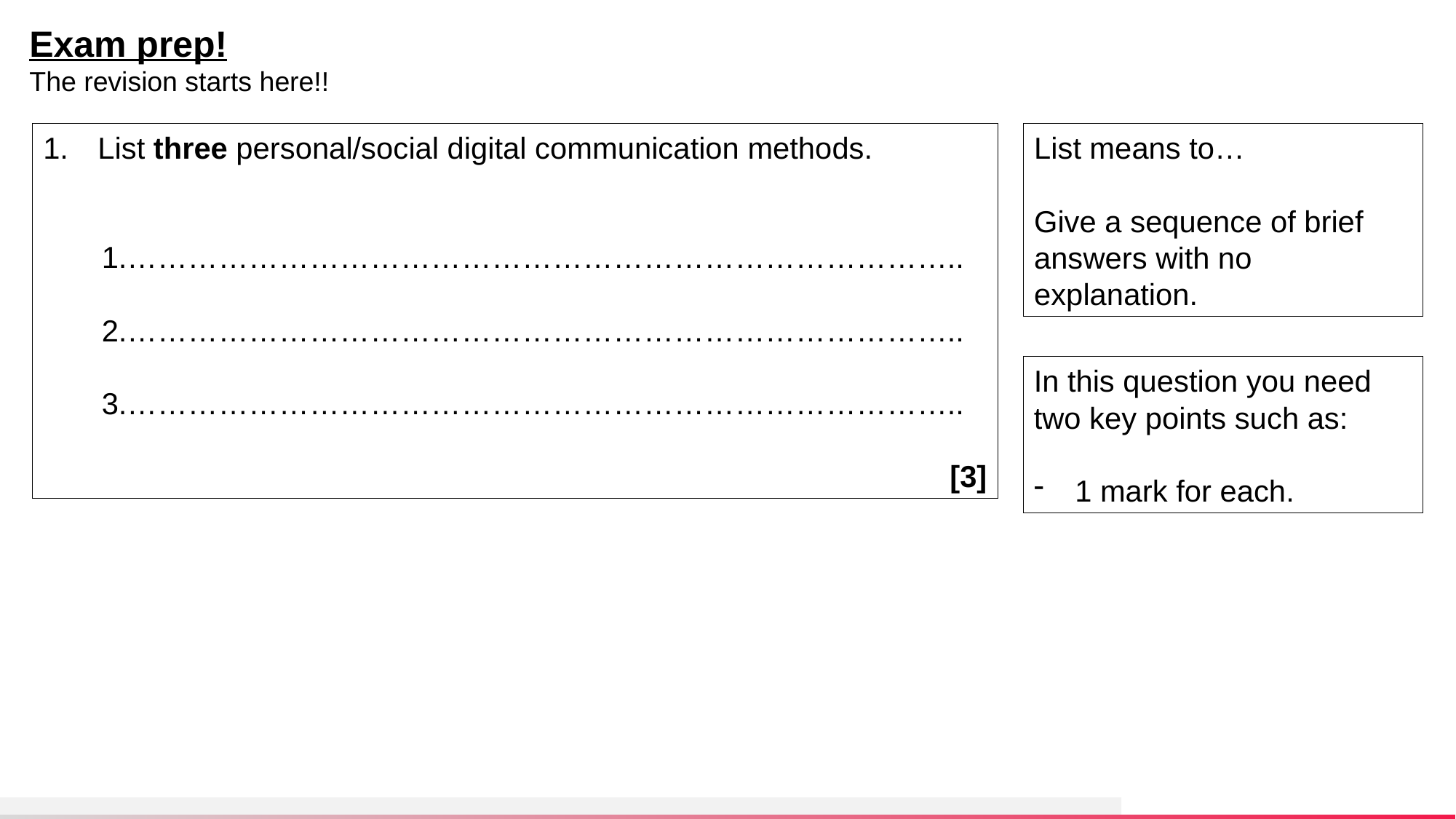

Exam prep!
The revision starts here!!
List three personal/social digital communication methods.

       1.………………………………………………………………………..
       2.………………………………………………………………………..
       3.………………………………………………………………………..
                     [3]
List means to…

Give a sequence of brief answers with no explanation.
In this question you need two key points such as:

1 mark for each.